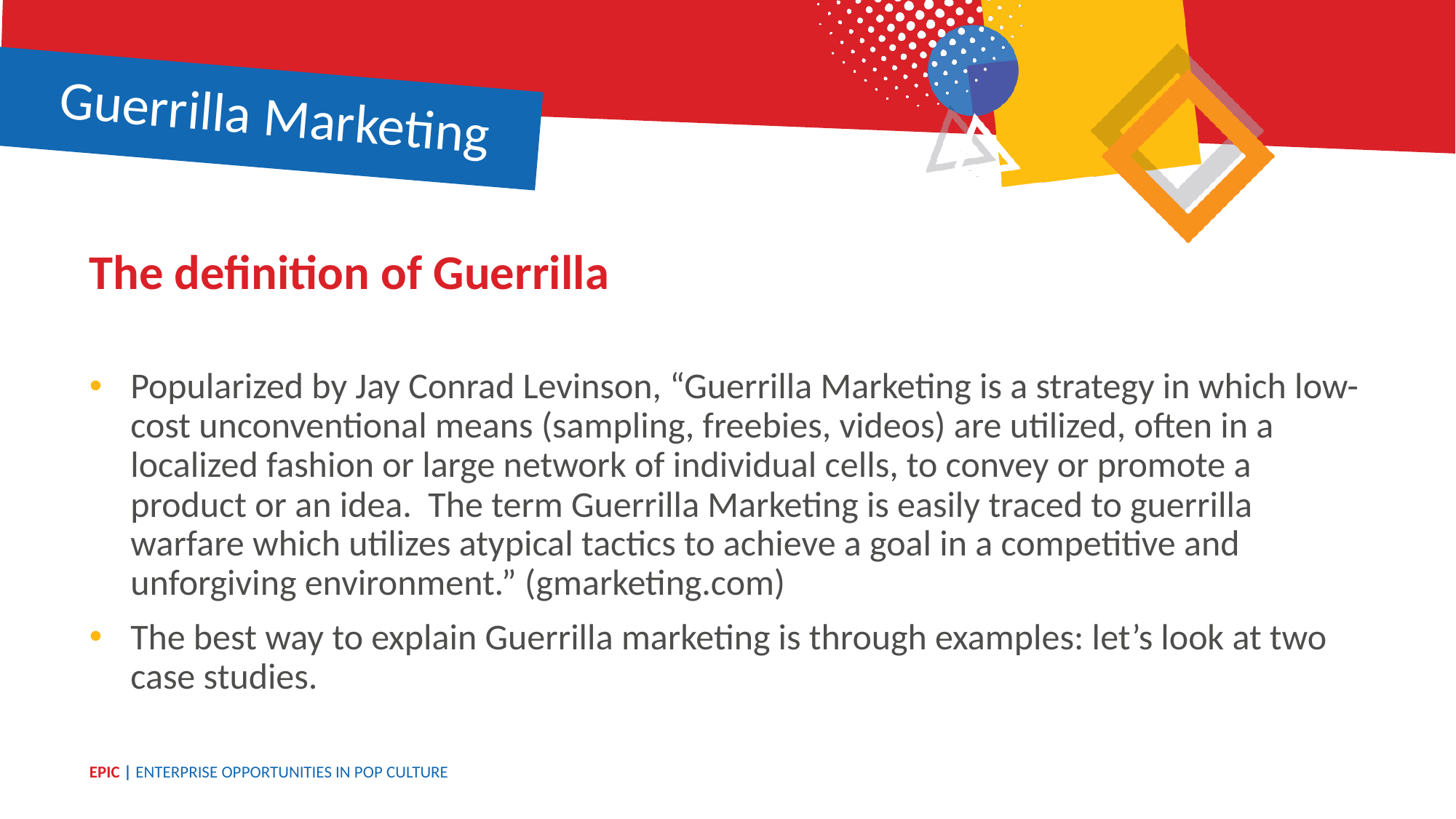

Guerrilla Marketing

The definition of Guerrilla

Popularized by Jay Conrad Levinson, “Guerrilla Marketing is a strategy in which low-cost unconventional means (sampling, freebies, videos) are utilized, often in a localized fashion or large network of individual cells, to convey or promote a product or an idea.  The term Guerrilla Marketing is easily traced to guerrilla warfare which utilizes atypical tactics to achieve a goal in a competitive and unforgiving environment.” (gmarketing.com)
The best way to explain Guerrilla marketing is through examples: let’s look at two case studies.